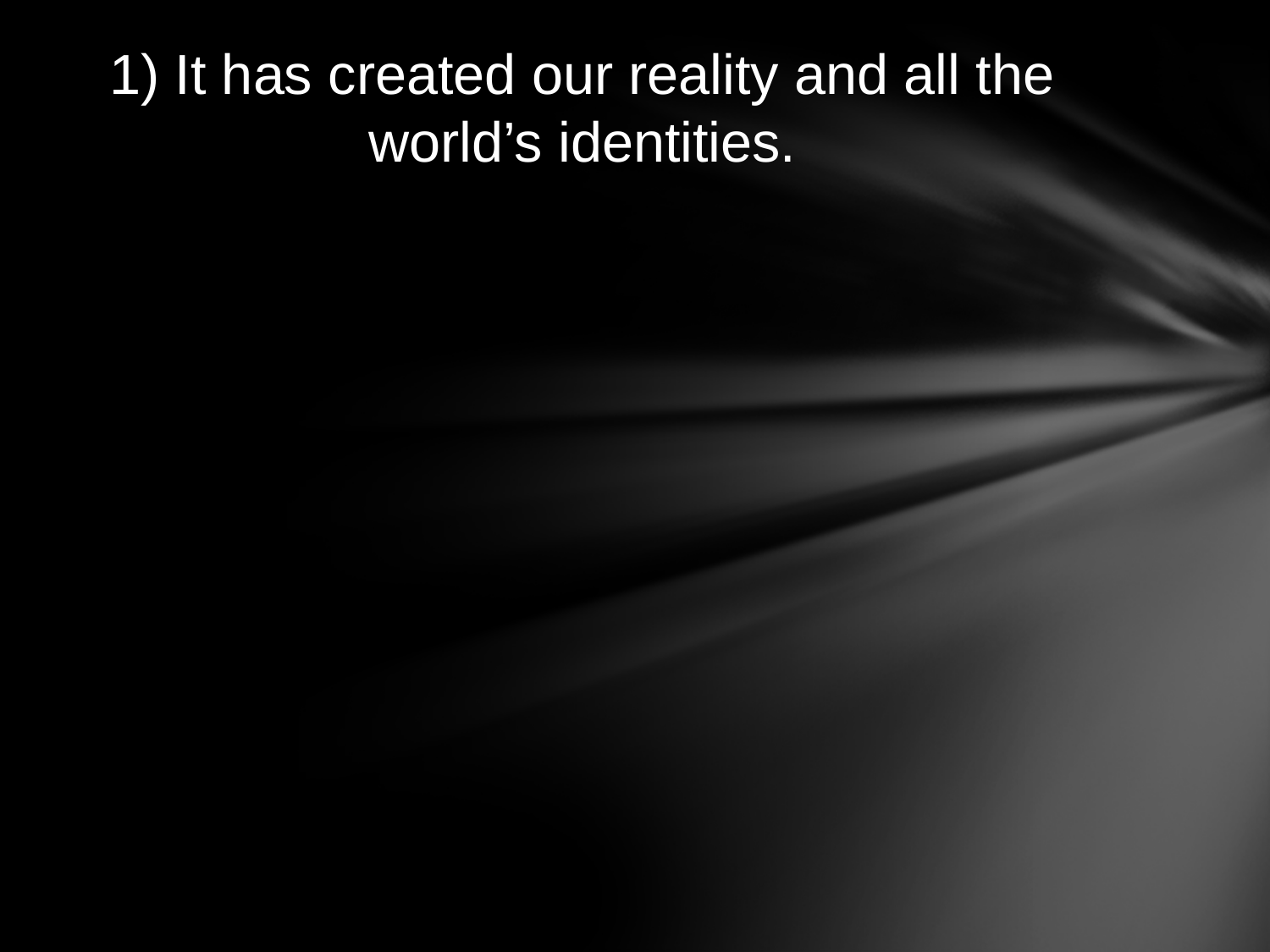

# 1) It has created our reality and all the world’s identities.